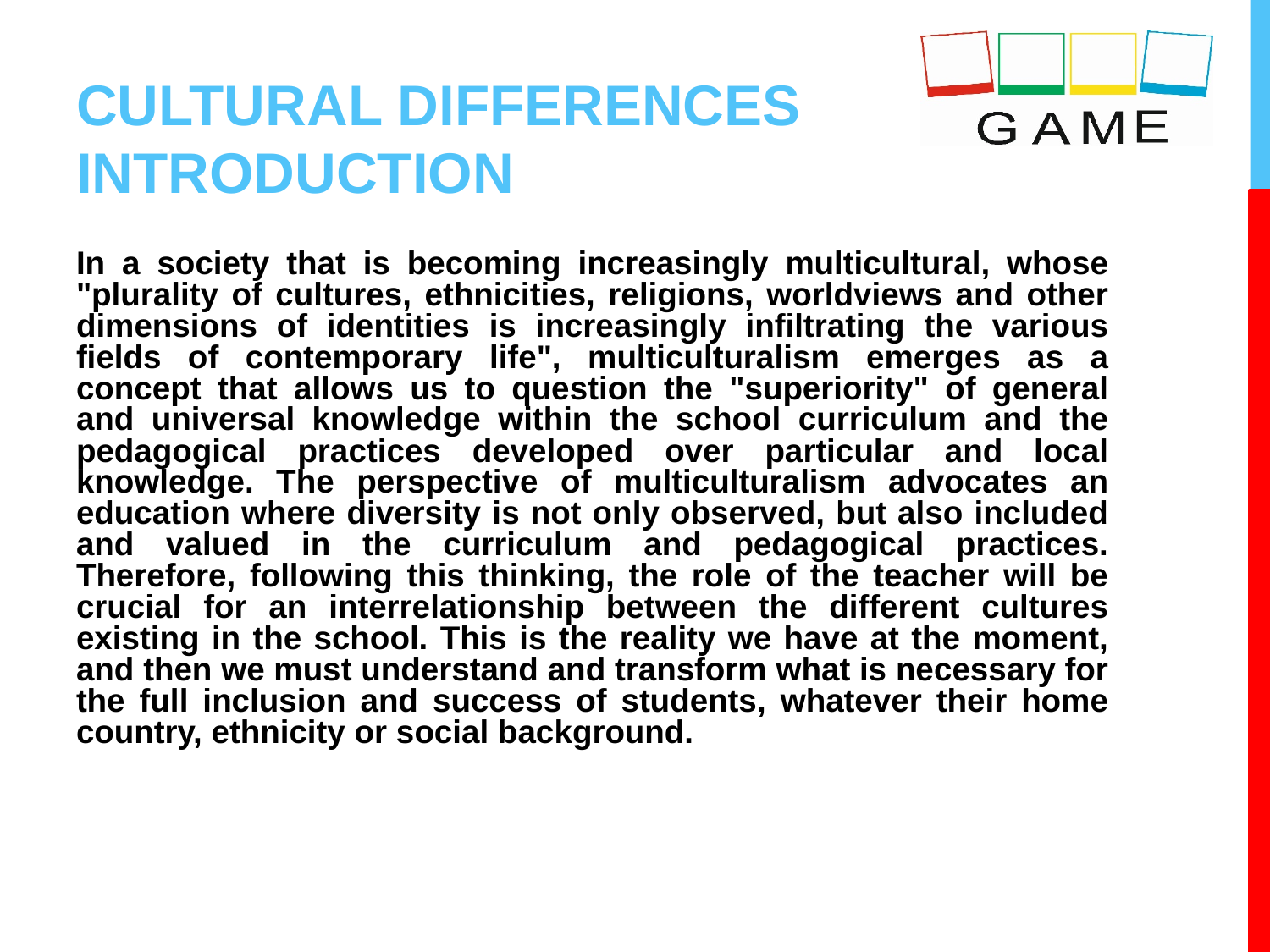

# CULTURAL DIFFERENCES INTRODUCTION
In a society that is becoming increasingly multicultural, whose "plurality of cultures, ethnicities, religions, worldviews and other dimensions of identities is increasingly infiltrating the various fields of contemporary life", multiculturalism emerges as a concept that allows us to question the "superiority" of general and universal knowledge within the school curriculum and the pedagogical practices developed over particular and local knowledge. The perspective of multiculturalism advocates an education where diversity is not only observed, but also included and valued in the curriculum and pedagogical practices. Therefore, following this thinking, the role of the teacher will be crucial for an interrelationship between the different cultures existing in the school. This is the reality we have at the moment, and then we must understand and transform what is necessary for the full inclusion and success of students, whatever their home country, ethnicity or social background.